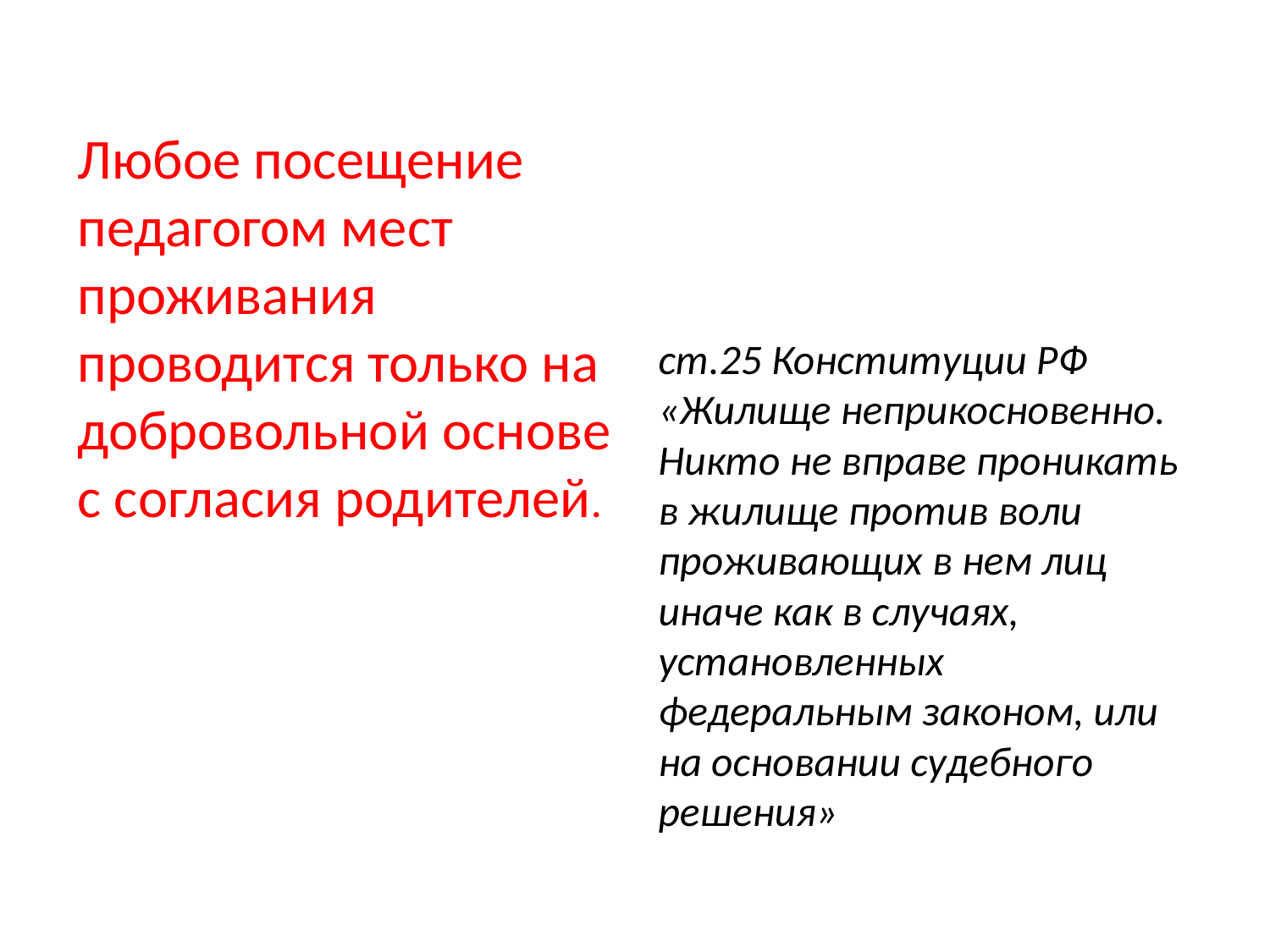

Любое посещение педагогом мест проживания проводится только на добровольной основе с согласия родителей.
ст.25 Конституции РФ «Жилище неприкосновенно. Никто не вправе проникать в жилище против воли проживающих в нем лиц иначе как в случаях, установленных федеральным законом, или на основании судебного решения»